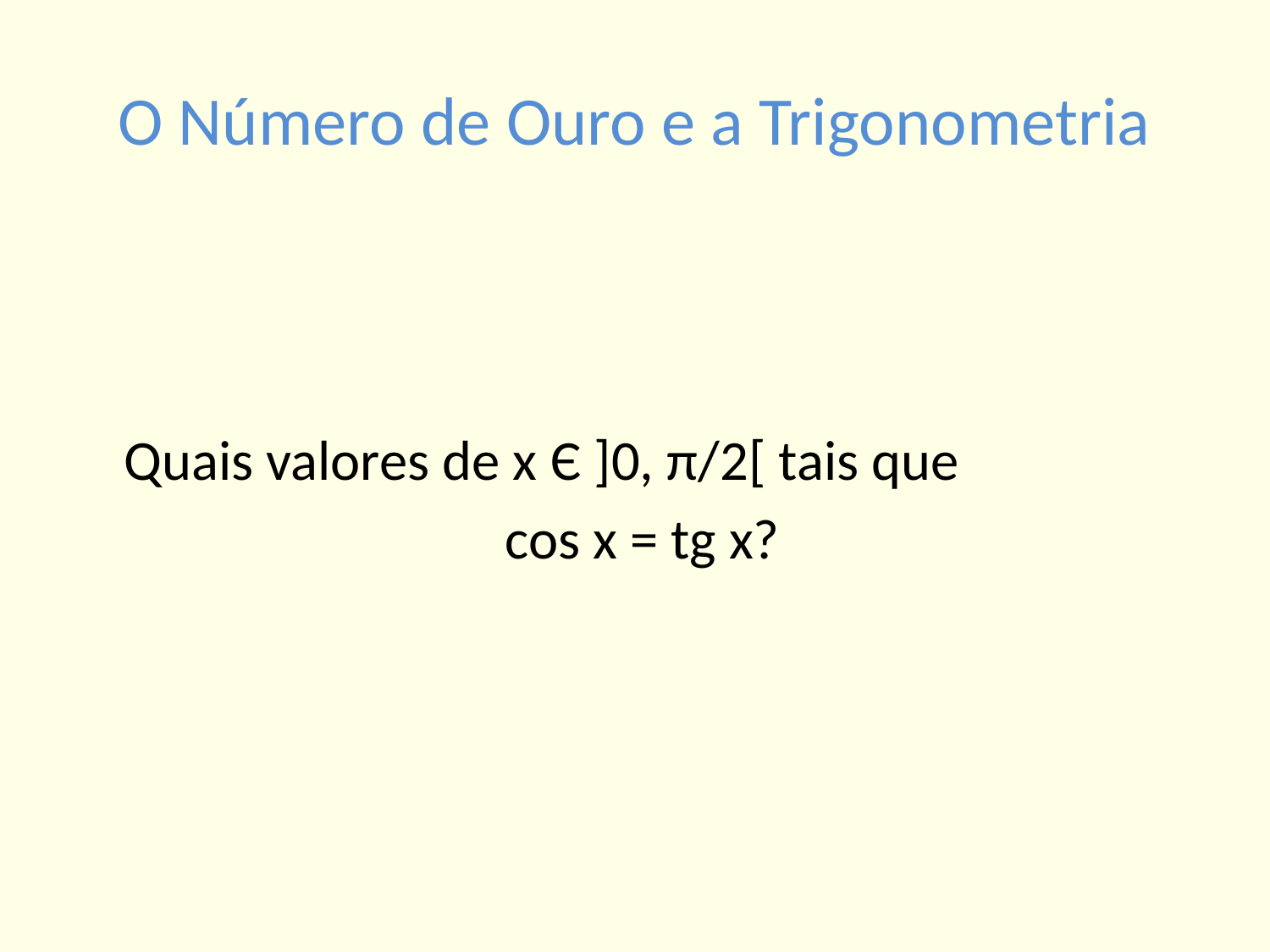

# O Número de Ouro e a Trigonometria
	Quais valores de x Є ]0, π/2[ tais que
				cos x = tg x?